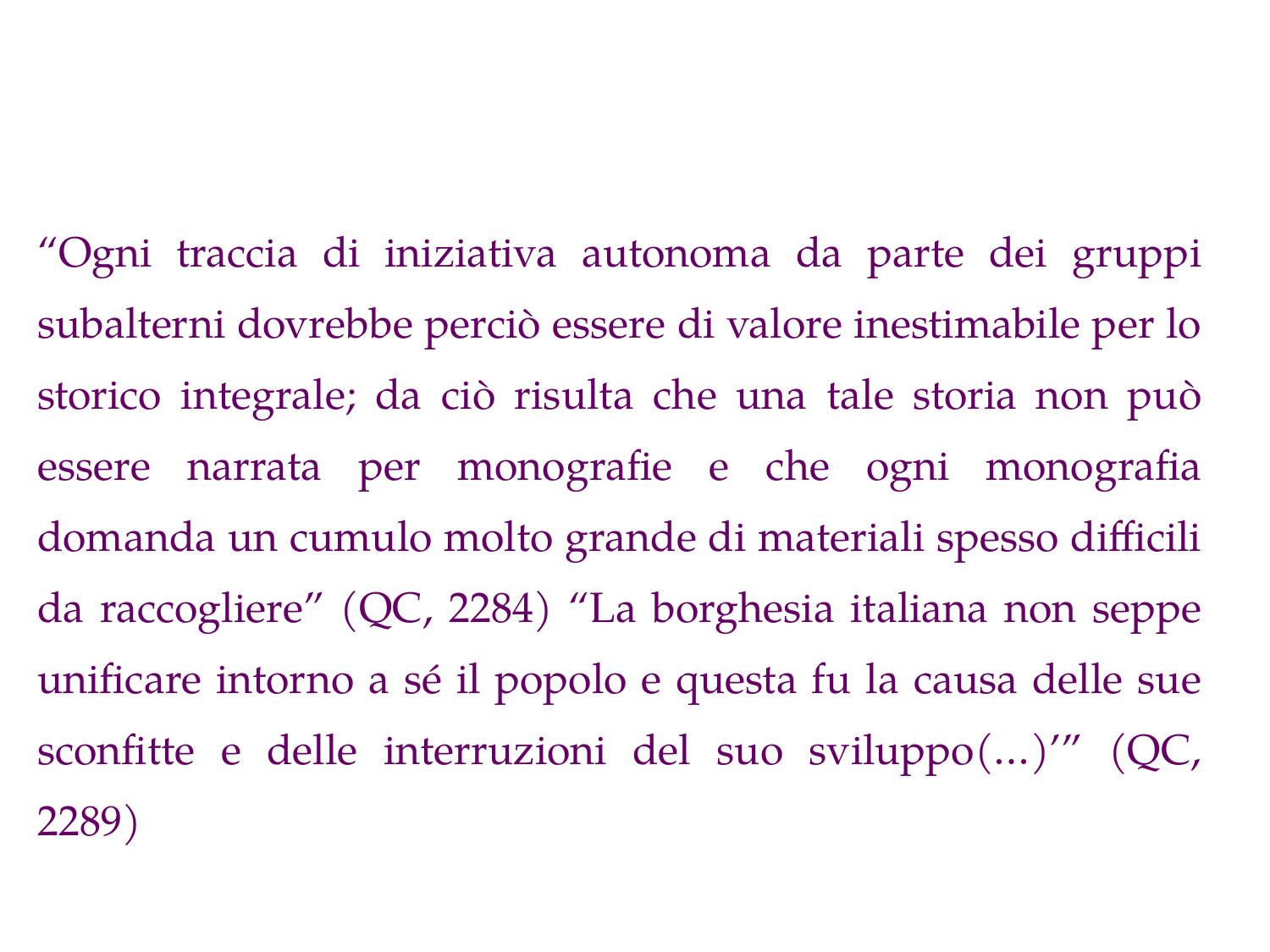

“Ogni traccia di iniziativa autonoma da parte dei gruppi subalterni dovrebbe perciò essere di valore inestimabile per lo storico integrale; da ciò risulta che una tale storia non può essere narrata per monografie e che ogni monografia domanda un cumulo molto grande di materiali spesso difficili da raccogliere” (QC, 2284) “La borghesia italiana non seppe unificare intorno a sé il popolo e questa fu la causa delle sue sconfitte e delle interruzioni del suo sviluppo(…)’” (QC, 2289)